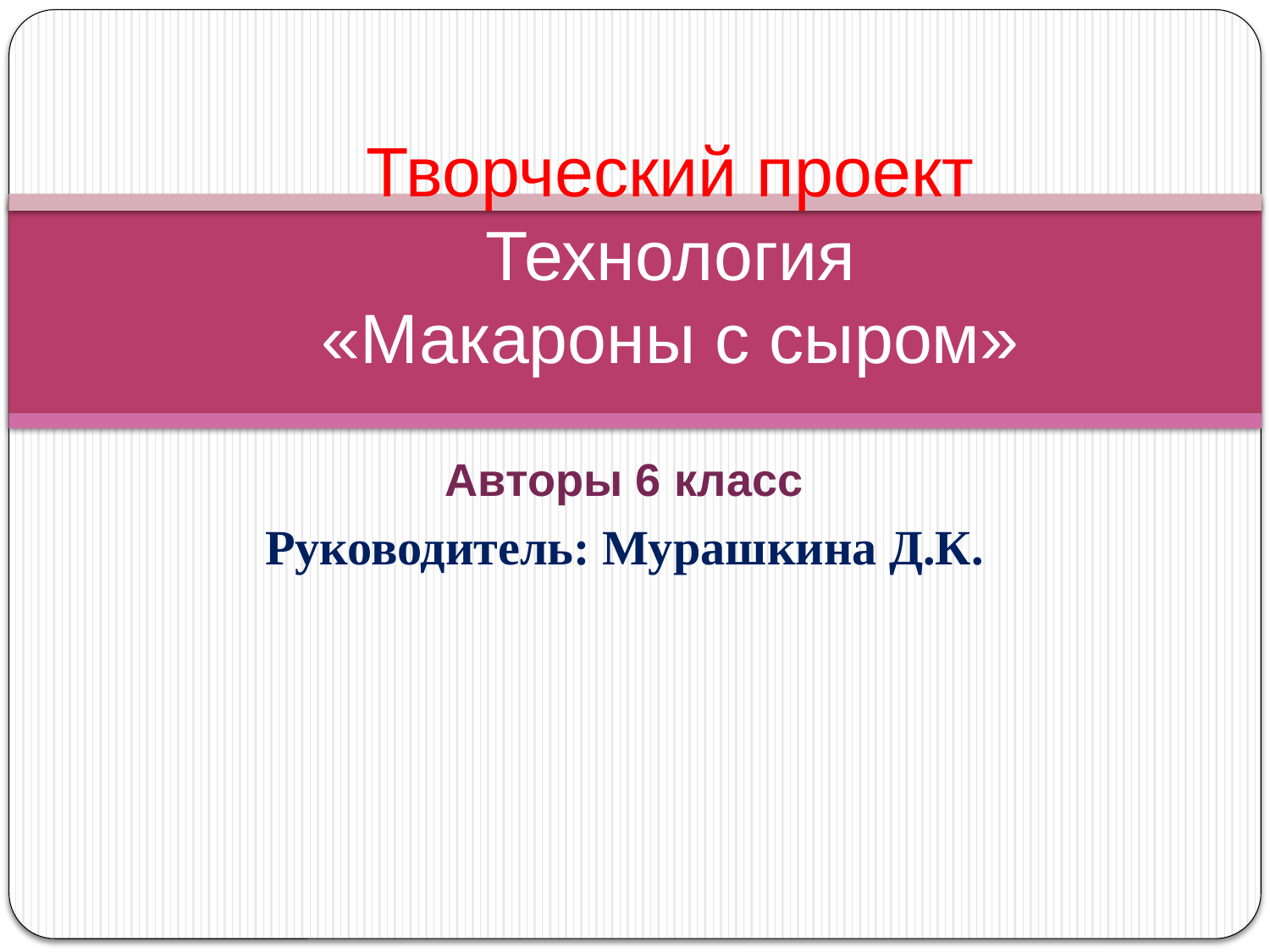

# Творческий проект Технология «Макароны с сыром»
Авторы 6 класс
Руководитель: Мурашкина Д.К.